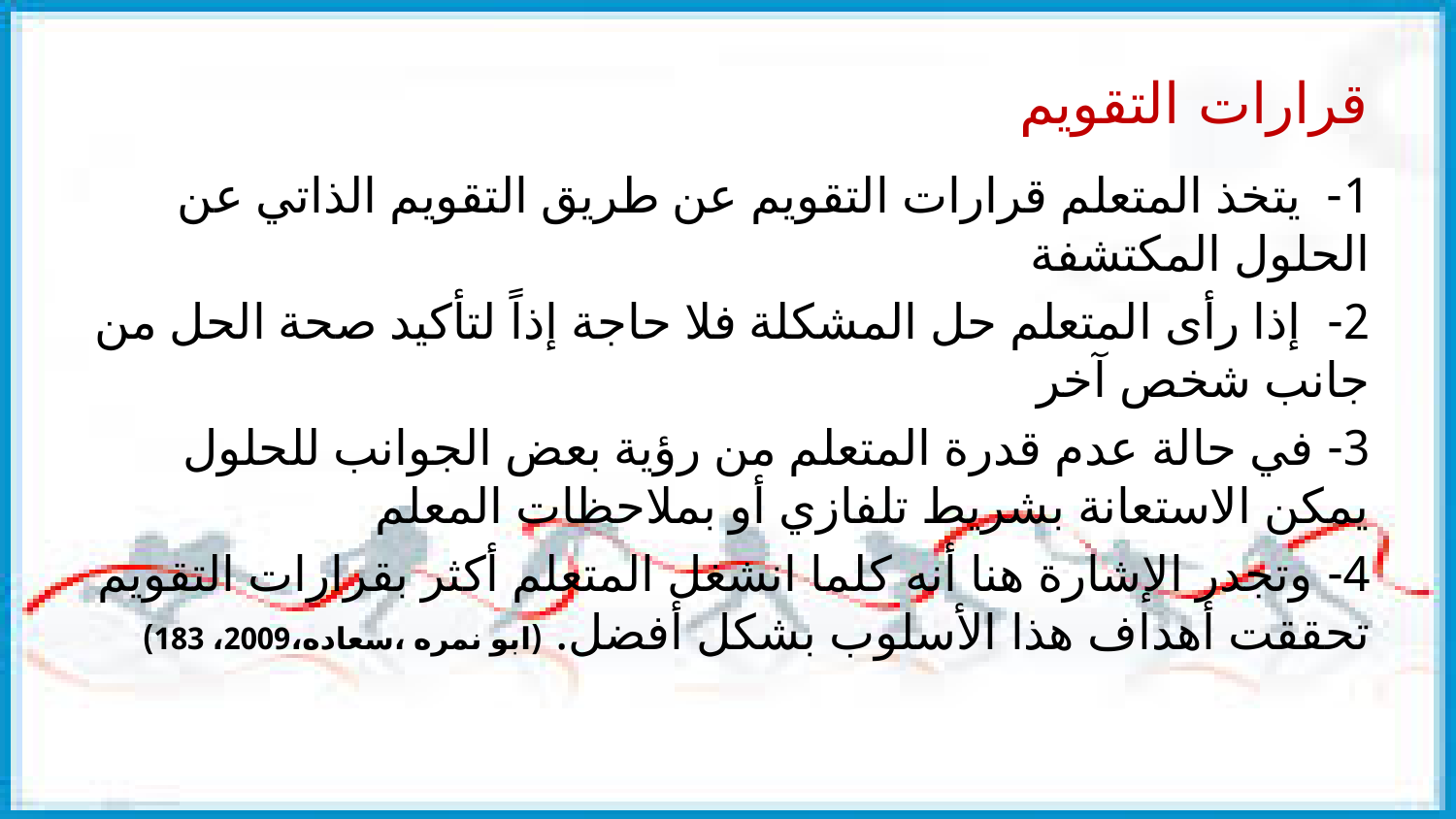

# قرارات التقويم
1-  يتخذ المتعلم قرارات التقويم عن طريق التقويم الذاتي عن الحلول المكتشفة
2-  إذا رأى المتعلم حل المشكلة فلا حاجة إذاً لتأكيد صحة الحل من جانب شخص آخر
3- في حالة عدم قدرة المتعلم من رؤية بعض الجوانب للحلول يمكن الاستعانة بشريط تلفازي أو بملاحظات المعلم
4- وتجدر الإشارة هنا أنه كلما انشغل المتعلم أكثر بقرارات التقويم تحققت أهداف هذا الأسلوب بشكل أفضل. (ابو نمره ،سعاده،2009، 183)